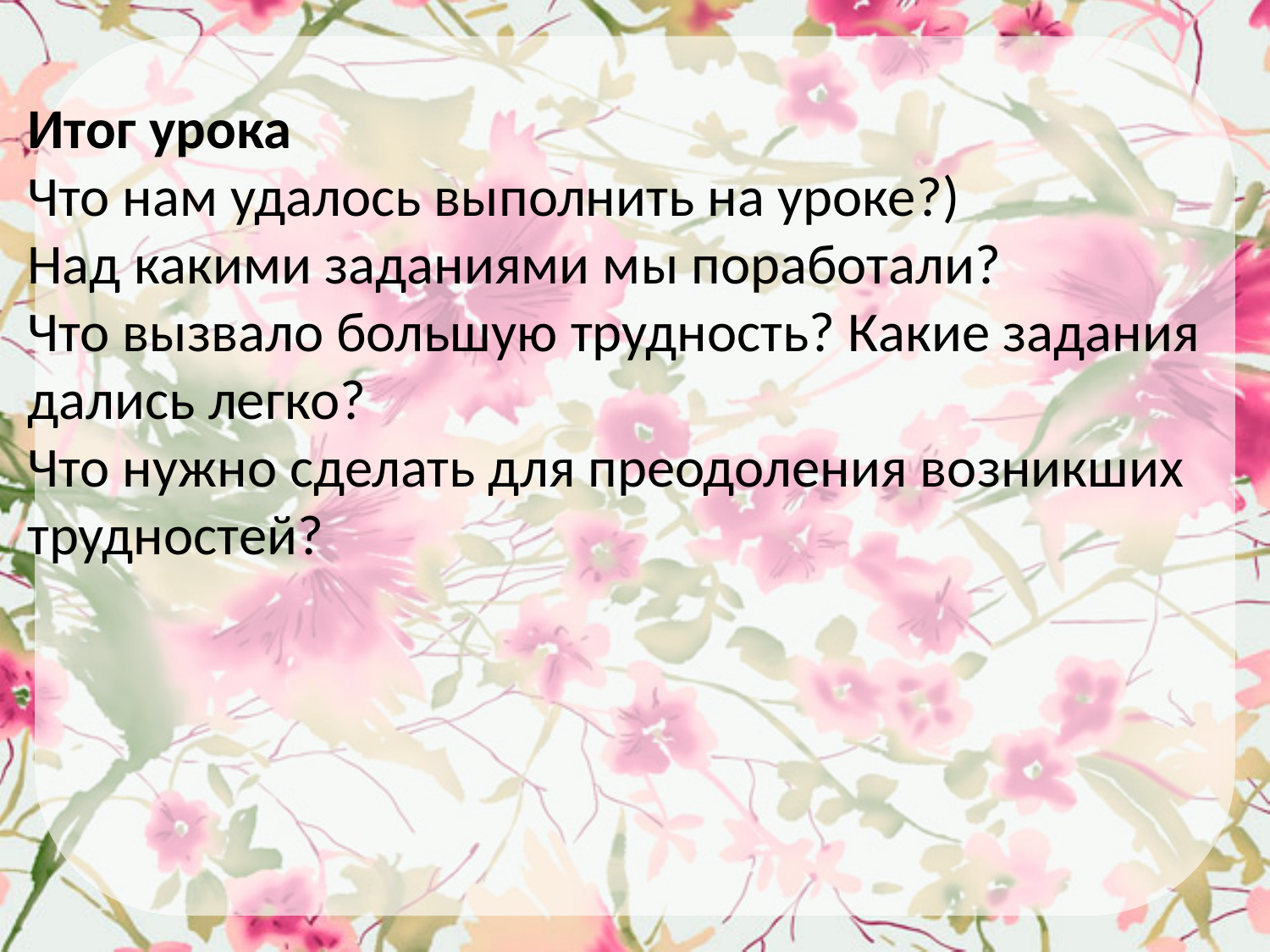

Итог урока
Что нам удалось выполнить на уроке?)
Над какими заданиями мы поработали?
Что вызвало большую трудность? Какие задания дались легко?
Что нужно сделать для преодоления возникших трудностей?